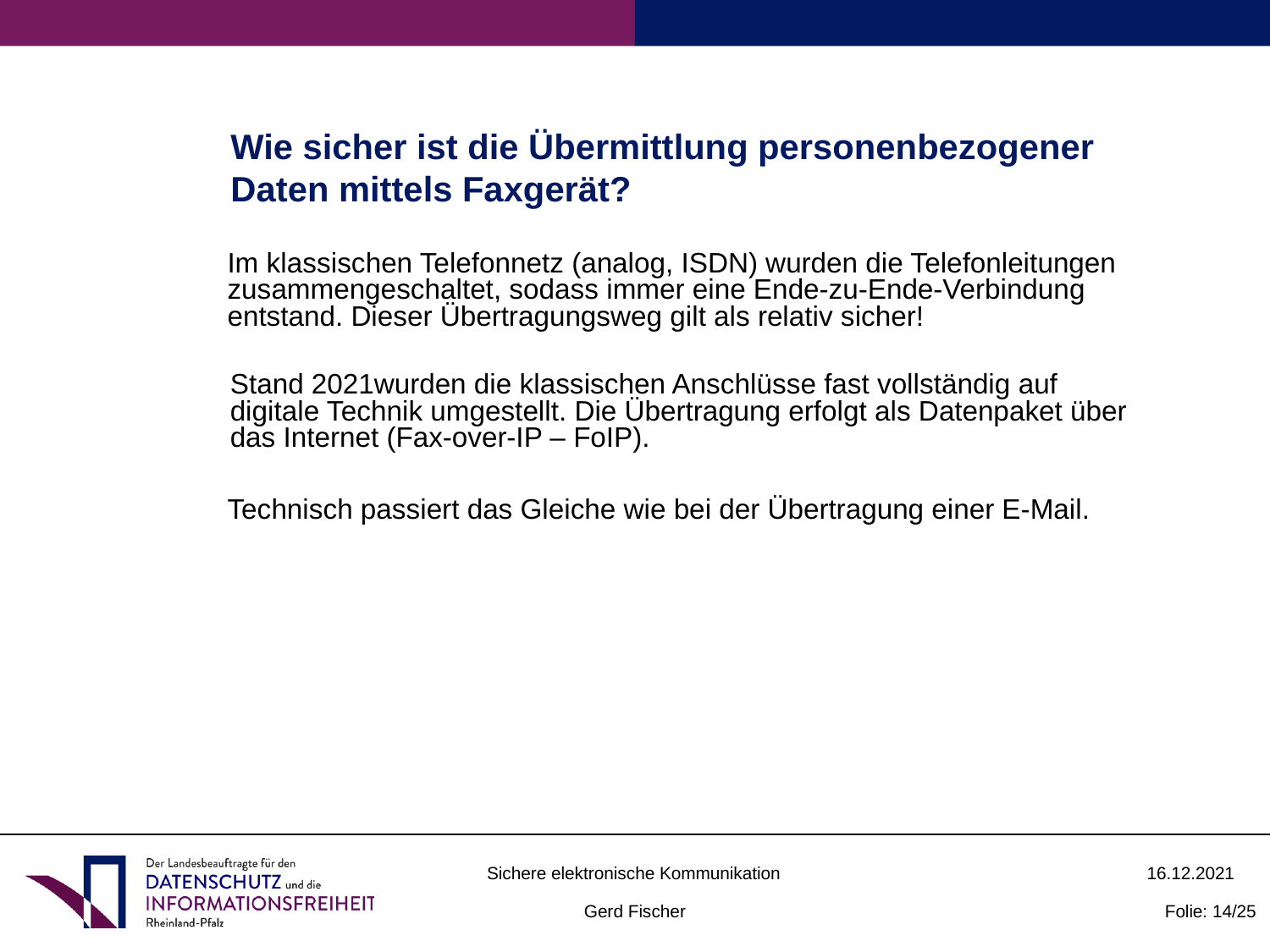

Wie sicher ist die Übermittlung personenbezogener
Daten mittels Faxgerät?
Im klassischen Telefonnetz (analog, ISDN) wurden die Telefonleitungen zusammengeschaltet, sodass immer eine Ende-zu-Ende-Verbindung entstand. Dieser Übertragungsweg gilt als relativ sicher!
Stand 2021wurden die klassischen Anschlüsse fast vollständig auf digitale Technik umgestellt. Die Übertragung erfolgt als Datenpaket über das Internet (Fax-over-IP – FoIP).
Technisch passiert das Gleiche wie bei der Übertragung einer E-Mail.